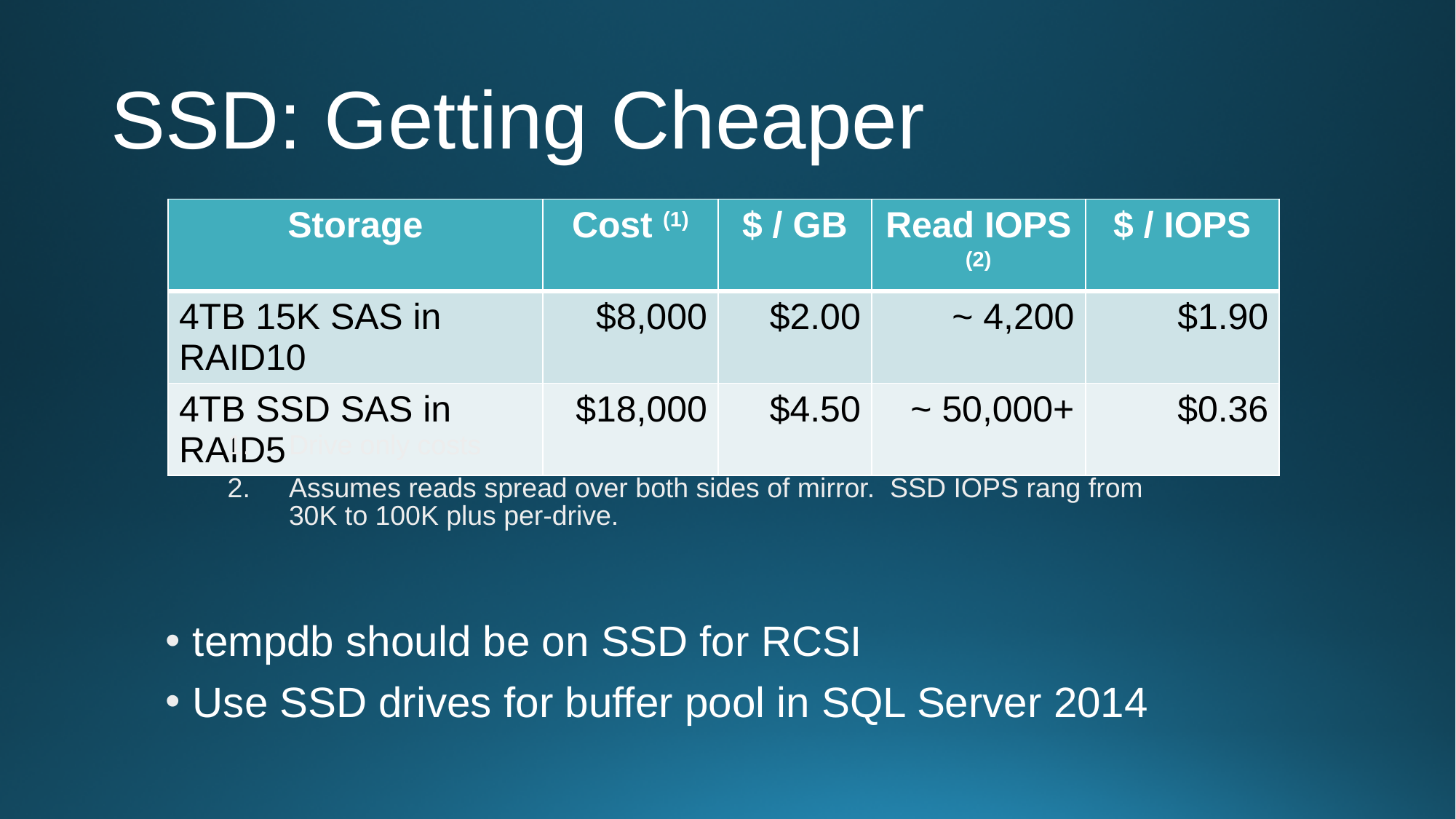

# SSD: Getting Cheaper
| Storage | Cost (1) | $ / GB | Read IOPS (2) | $ / IOPS |
| --- | --- | --- | --- | --- |
| 4TB 15K SAS in RAID10 | $8,000 | $2.00 | ~ 4,200 | $1.90 |
| 4TB SSD SAS in RAID5 | $18,000 | $4.50 | ~ 50,000+ | $0.36 |
Drive only costs
Assumes reads spread over both sides of mirror.  SSD IOPS rang from 30K to 100K plus per-drive.

tempdb should be on SSD for RCSI
Use SSD drives for buffer pool in SQL Server 2014